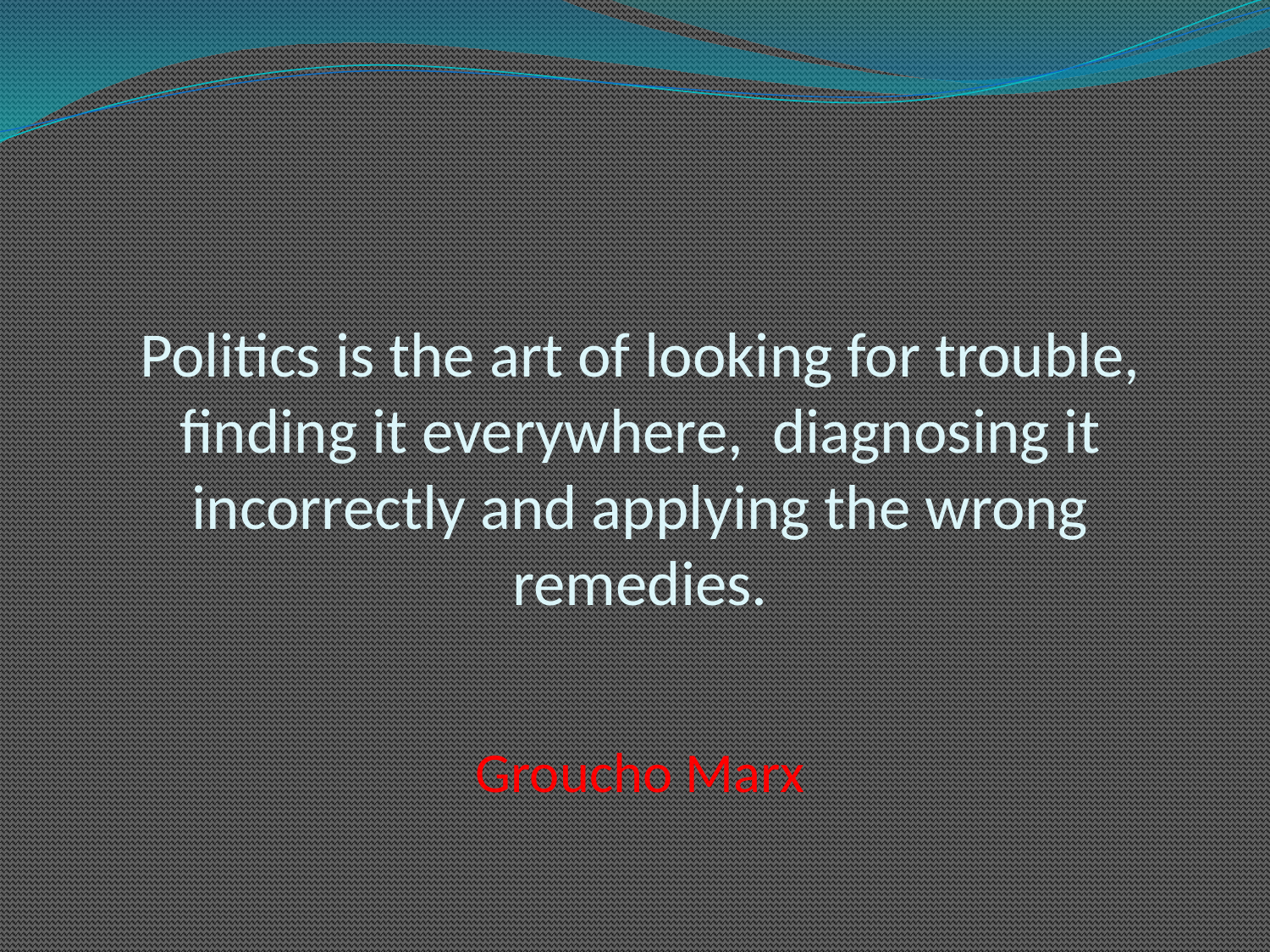

# Politics is the art of looking for trouble, finding it everywhere,  diagnosing it incorrectly and applying the wrong remedies. Groucho Marx